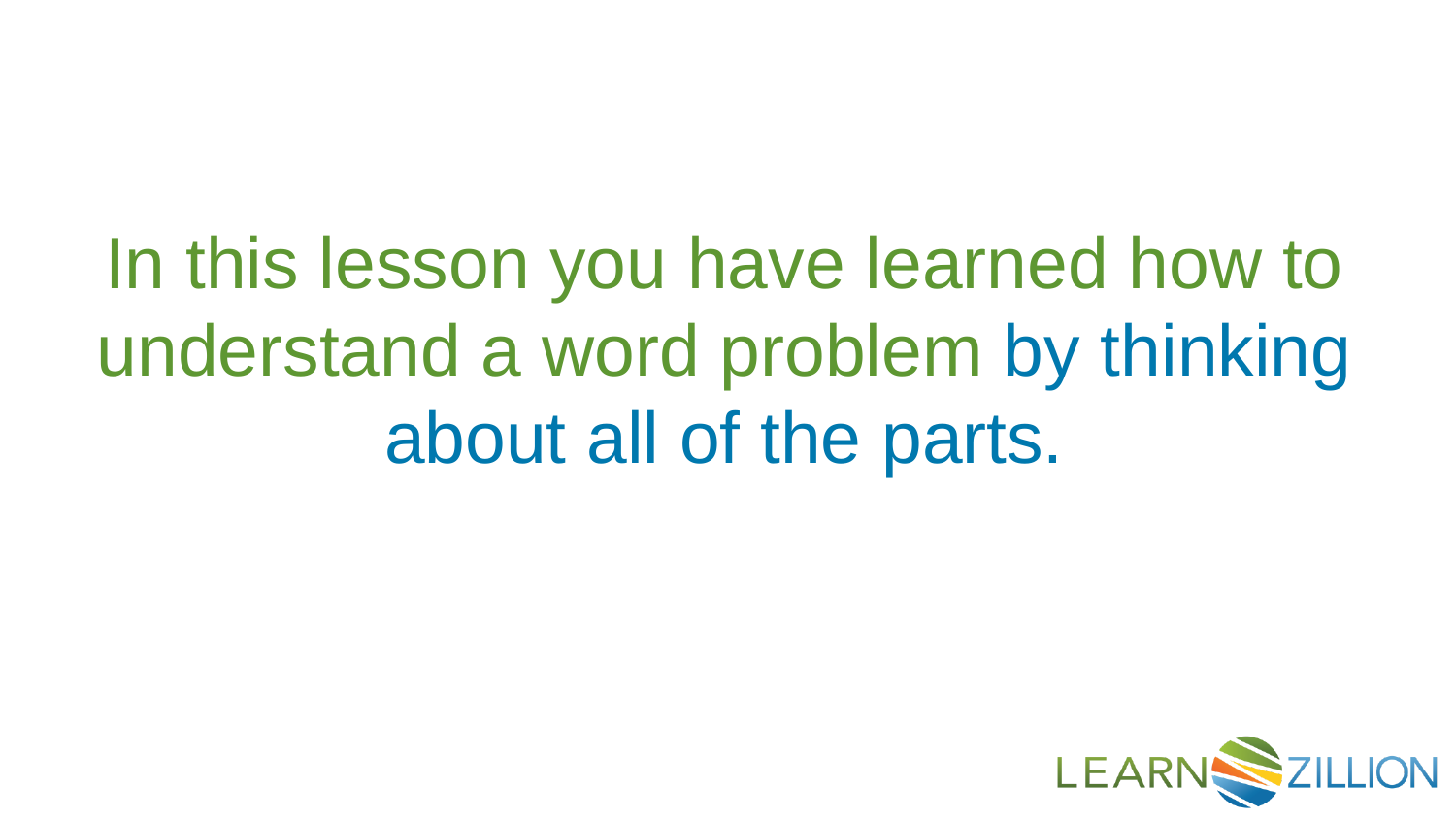

In this lesson you have learned how to understand a word problem by thinking about all of the parts.